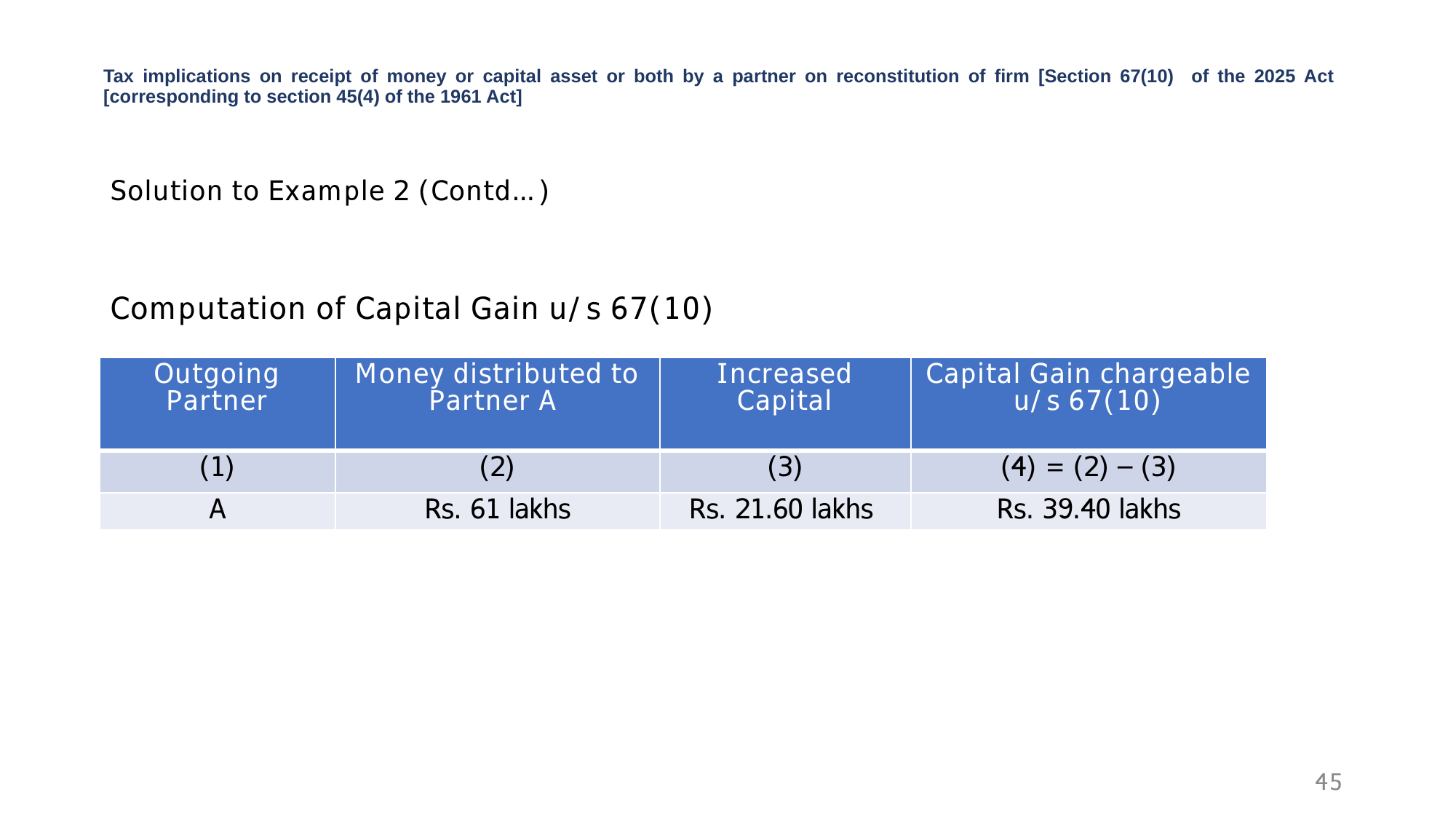

# Tax implications on receipt of money or capital asset or both by a partner on reconstitution of firm [Section 67(10)  of the 2025 Act [corresponding to section 45(4) of the 1961 Act]
Solution to Example 2 (Contd…)

Computation of Capital Gain u/s 67(10)

| Outgoing Partner | Money distributed to Partner A | Increased Capital | Capital Gain chargeable u/s 67(10) |
| --- | --- | --- | --- |
| (1) | (2) | (3) | (4) = (2) – (3) |
| A | Rs. 61 lakhs | Rs. 21.60 lakhs | Rs. 39.40 lakhs |
45